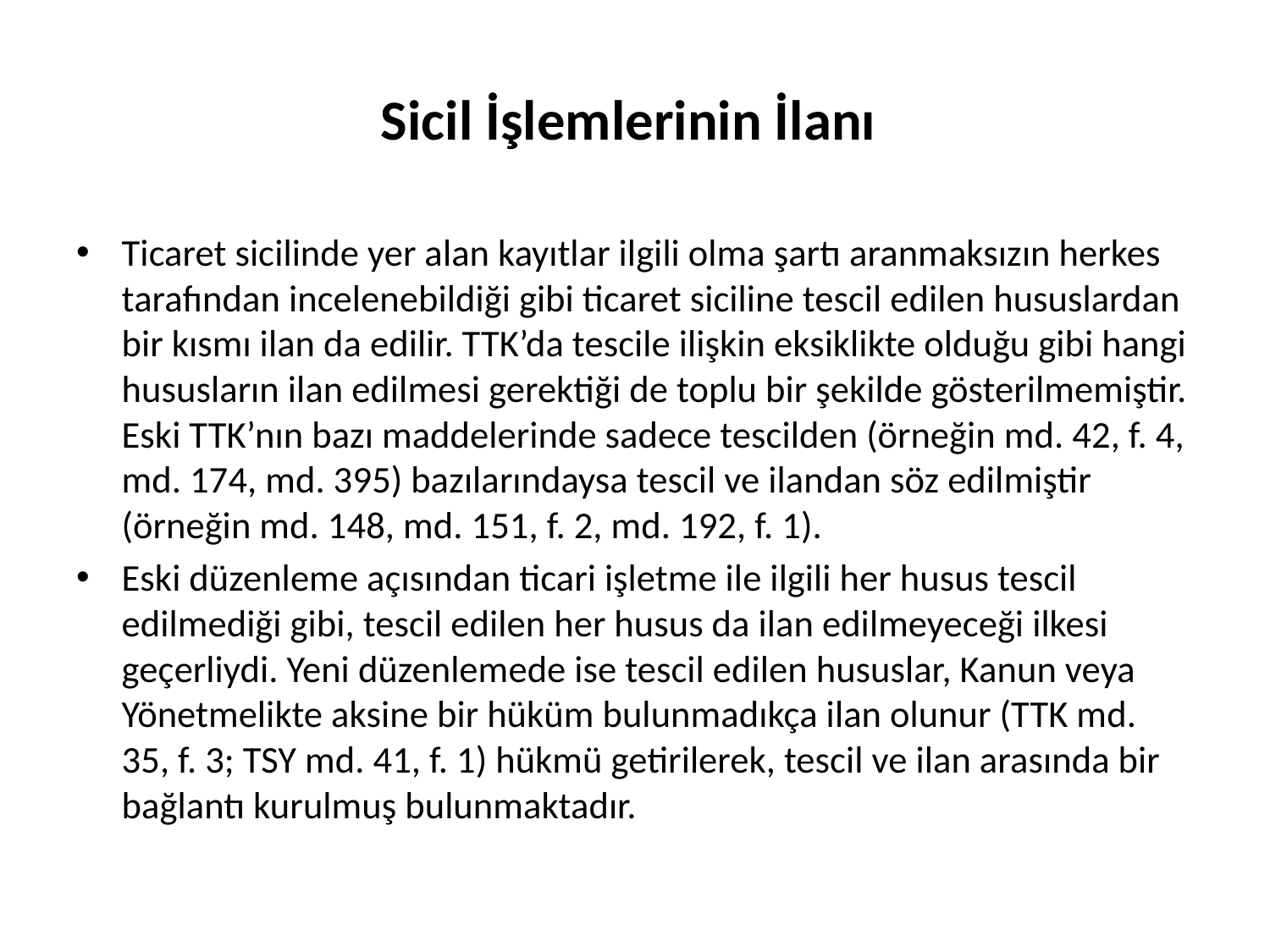

# Sicil İşlemlerinin İlanı
Ticaret sicilinde yer alan kayıtlar ilgili olma şartı aranmaksızın herkes tarafından incelenebildiği gibi ticaret siciline tescil edilen hususlardan bir kısmı ilan da edilir. TTK’da tescile ilişkin eksiklikte olduğu gibi hangi hususların ilan edilmesi gerektiği de toplu bir şekilde gösterilmemiştir. Eski TTK’nın bazı maddelerinde sadece tescilden (örneğin md. 42, f. 4, md. 174, md. 395) bazılarındaysa tescil ve ilandan söz edilmiştir (örneğin md. 148, md. 151, f. 2, md. 192, f. 1).
Eski düzenleme açısından ticari işletme ile ilgili her husus tescil edilmediği gibi, tescil edilen her husus da ilan edilmeyeceği ilkesi geçerliydi. Yeni düzenlemede ise tescil edilen hususlar, Kanun veya Yönetmelikte aksine bir hüküm bulunmadıkça ilan olunur (TTK md. 35, f. 3; TSY md. 41, f. 1) hükmü getirilerek, tescil ve ilan arasında bir bağlantı kurulmuş bulunmaktadır.